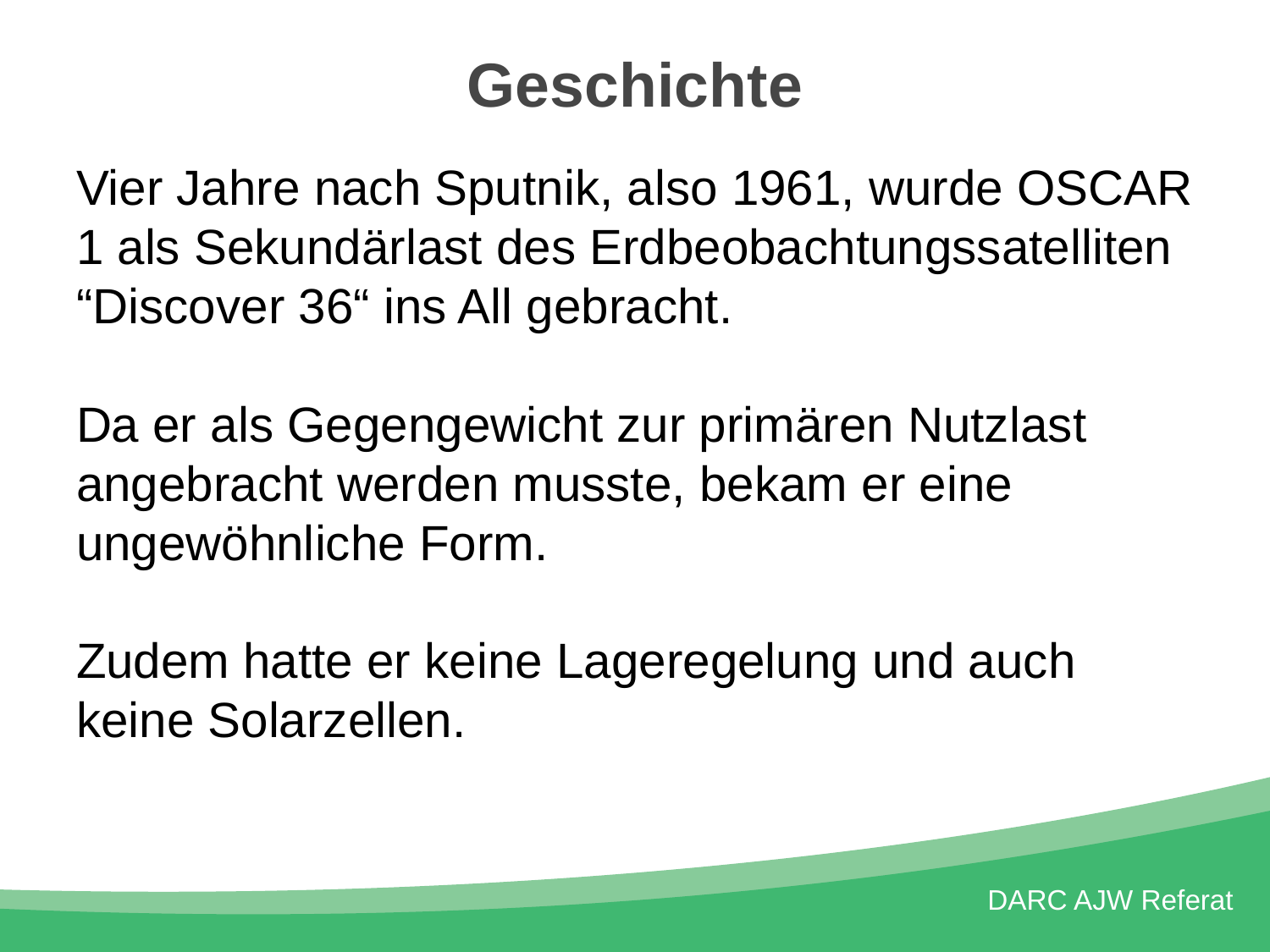

# Geschichte
Vier Jahre nach Sputnik, also 1961, wurde OSCAR 1 als Sekundärlast des Erdbeobachtungssatelliten “Discover 36“ ins All gebracht.
Da er als Gegengewicht zur primären Nutzlast angebracht werden musste, bekam er eine ungewöhnliche Form.
Zudem hatte er keine Lageregelung und auch keine Solarzellen.